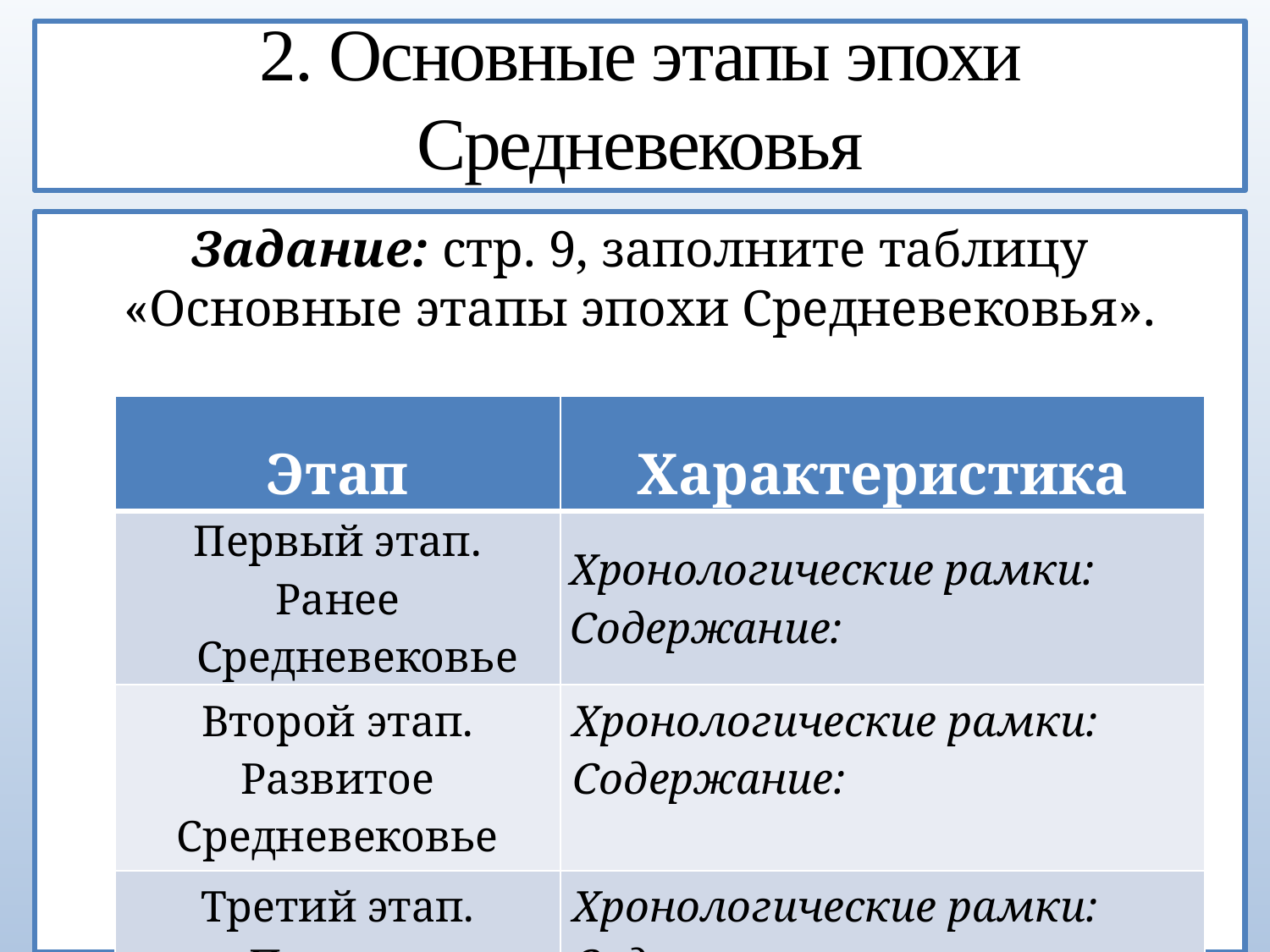

# 2. Основные этапы эпохи Средневековья
Задание: стр. 9, заполните таблицу «Основные этапы эпохи Средневековья».

| Этап | Характеристика |
| --- | --- |
| Первый этап. Ранее Средневековье | Хронологические рамки: Содержание: |
| Второй этап. Развитое Средневековье | Хронологические рамки: Содержание: |
| Третий этап. Позднее Средневековье | Хронологические рамки: Содержание: |